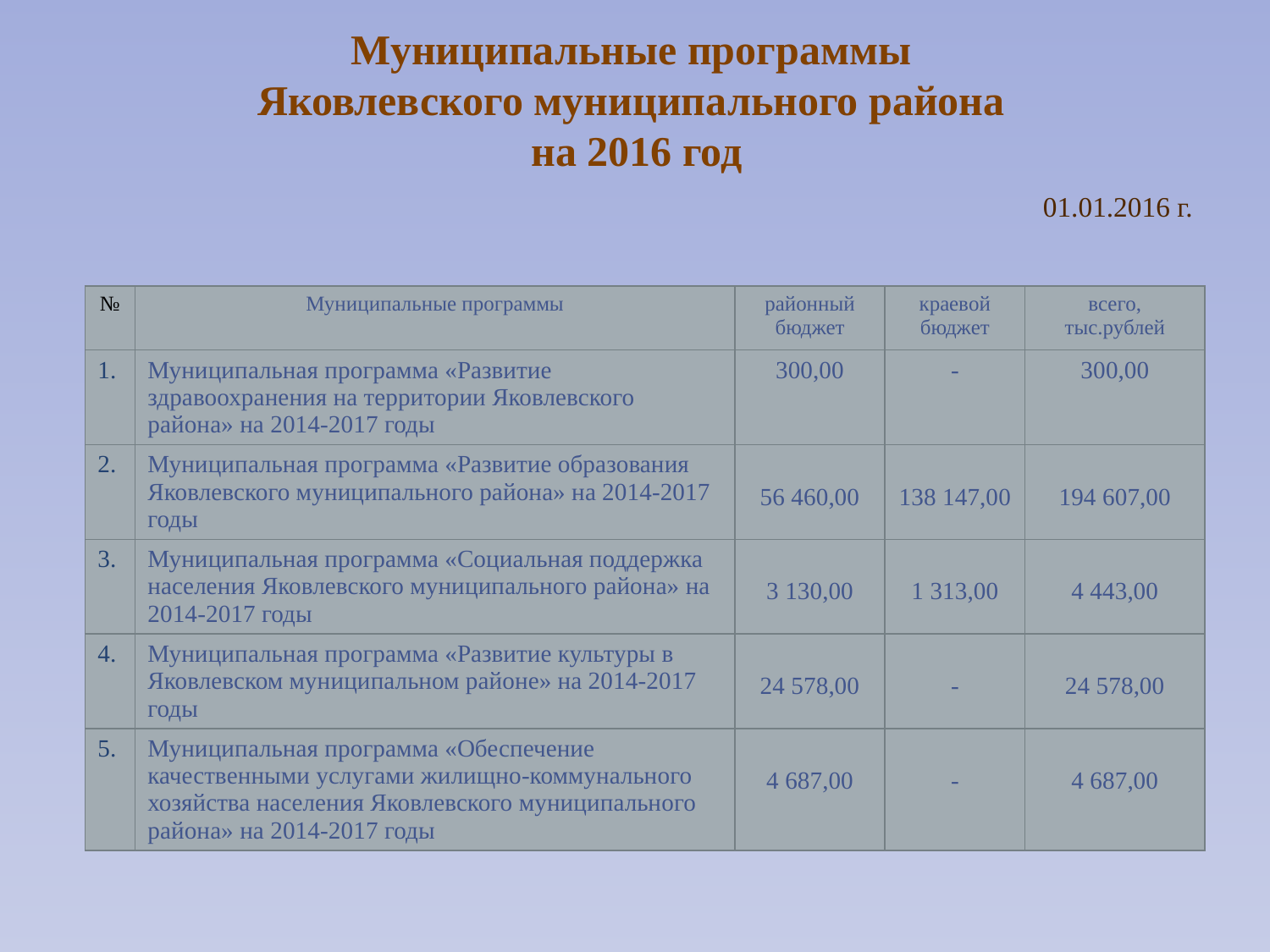

Муниципальные программы
Яковлевского муниципального района
на 2016 год
                                                                                           01.01.2016 г.
| № | Муниципальные программы | районный бюджет | краевой бюджет | всего, тыс.рублей |
| --- | --- | --- | --- | --- |
| 1. | Муниципальная программа «Развитие здравоохранения на территории Яковлевского района» на 2014-2017 годы | 300,00 | - | 300,00 |
| 2. | Муниципальная программа «Развитие образования Яковлевского муниципального района» на 2014-2017 годы | 56 460,00 | 138 147,00 | 194 607,00 |
| 3. | Муниципальная программа «Социальная поддержка населения Яковлевского муниципального района» на 2014-2017 годы | 3 130,00 | 1 313,00 | 4 443,00 |
| 4. | Муниципальная программа «Развитие культуры в Яковлевском муниципальном районе» на 2014-2017 годы | 24 578,00 | - | 24 578,00 |
| 5. | Муниципальная программа «Обеспечение качественными услугами жилищно-коммунального хозяйства населения Яковлевского муниципального района» на 2014-2017 годы | 4 687,00 | - | 4 687,00 |